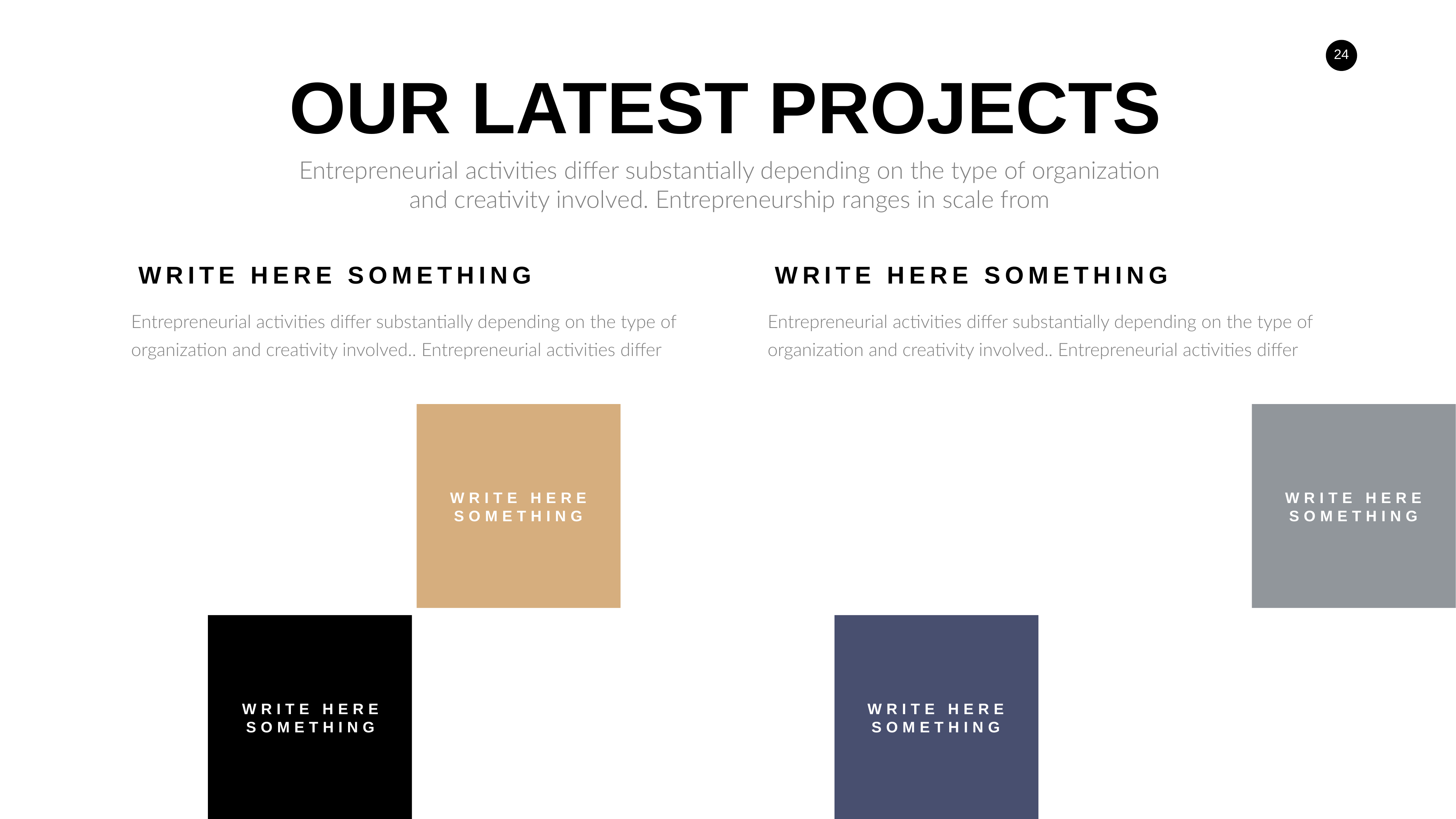

OUR LATEST PROJECTS
Entrepreneurial activities differ substantially depending on the type of organization and creativity involved. Entrepreneurship ranges in scale from
WRITE HERE SOMETHING
WRITE HERE SOMETHING
Entrepreneurial activities differ substantially depending on the type of organization and creativity involved.. Entrepreneurial activities differ
Entrepreneurial activities differ substantially depending on the type of organization and creativity involved.. Entrepreneurial activities differ

WRITE HERE
SOMETHING
WRITE HERE
SOMETHING

WRITE HERE
SOMETHING
WRITE HERE
SOMETHING